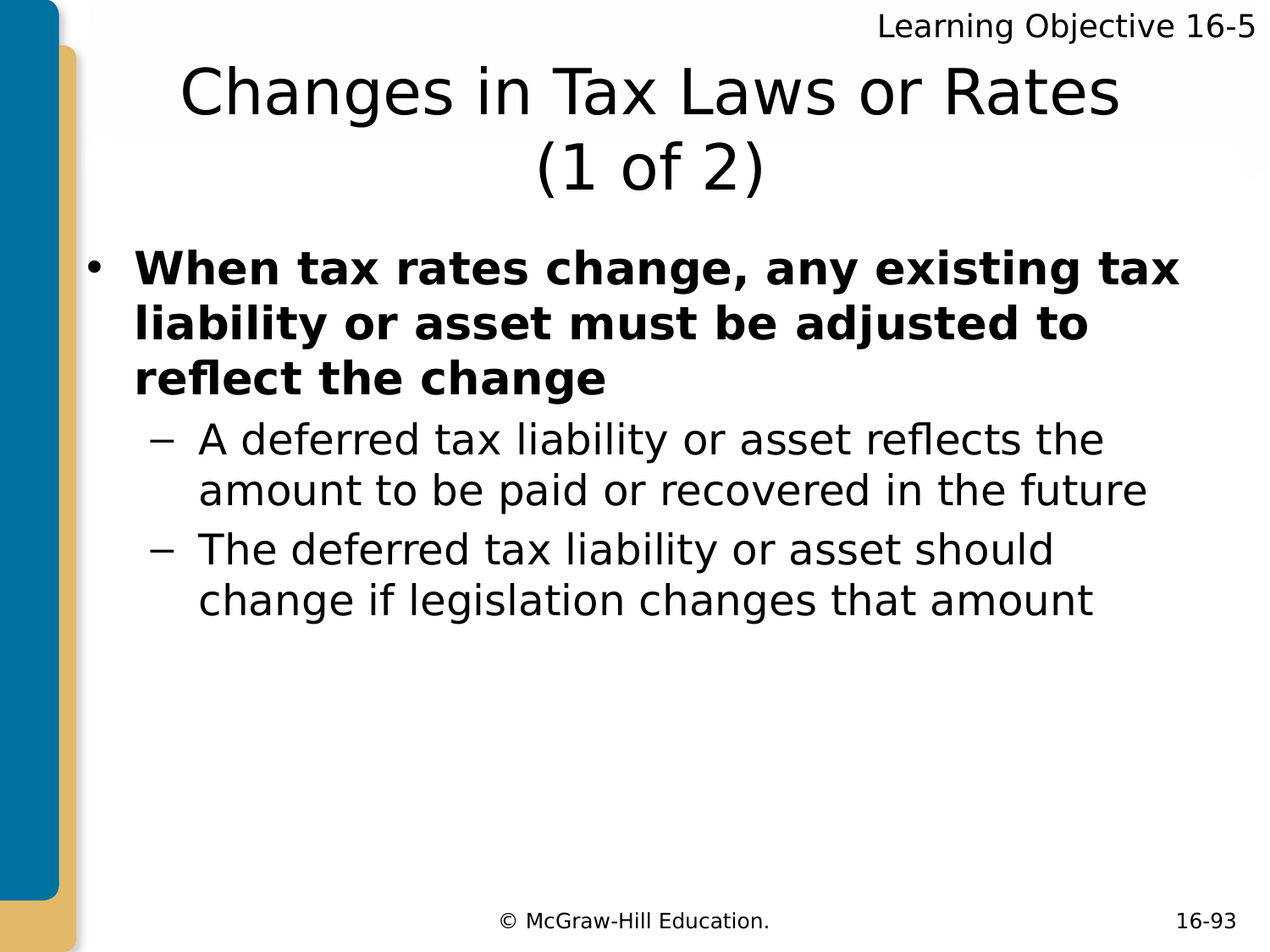

Learning Objective 16-5
# Changes in Tax Laws or Rates (1 of 2)
When tax rates change, any existing tax liability or asset must be adjusted to reflect the change
A deferred tax liability or asset reflects the amount to be paid or recovered in the future
The deferred tax liability or asset should change if legislation changes that amount